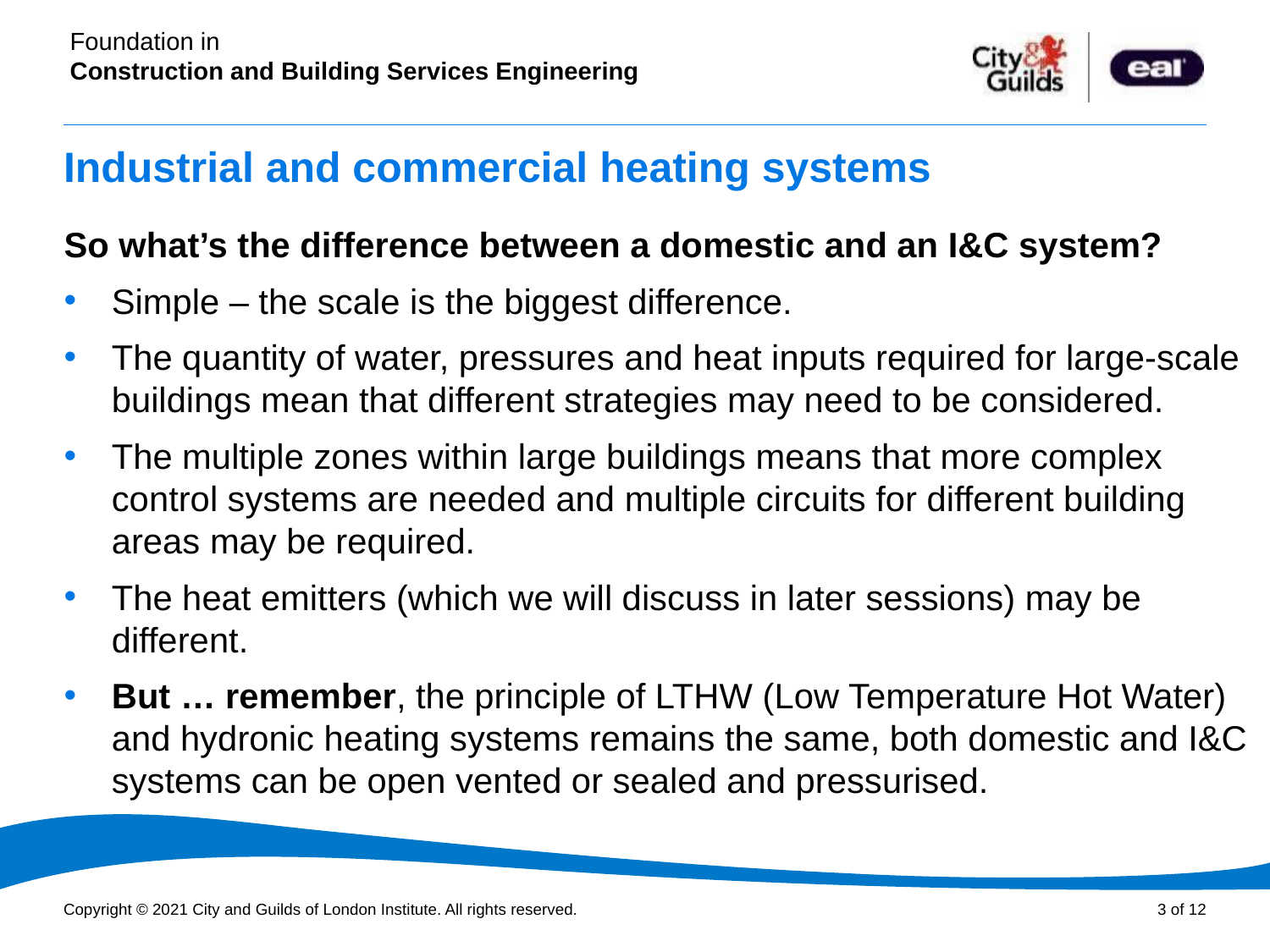

# Industrial and commercial heating systems
So what’s the difference between a domestic and an I&C system?
Simple – the scale is the biggest difference.
The quantity of water, pressures and heat inputs required for large-scale buildings mean that different strategies may need to be considered.
The multiple zones within large buildings means that more complex control systems are needed and multiple circuits for different building areas may be required.
The heat emitters (which we will discuss in later sessions) may be different.
But … remember, the principle of LTHW (Low Temperature Hot Water) and hydronic heating systems remains the same, both domestic and I&C systems can be open vented or sealed and pressurised.